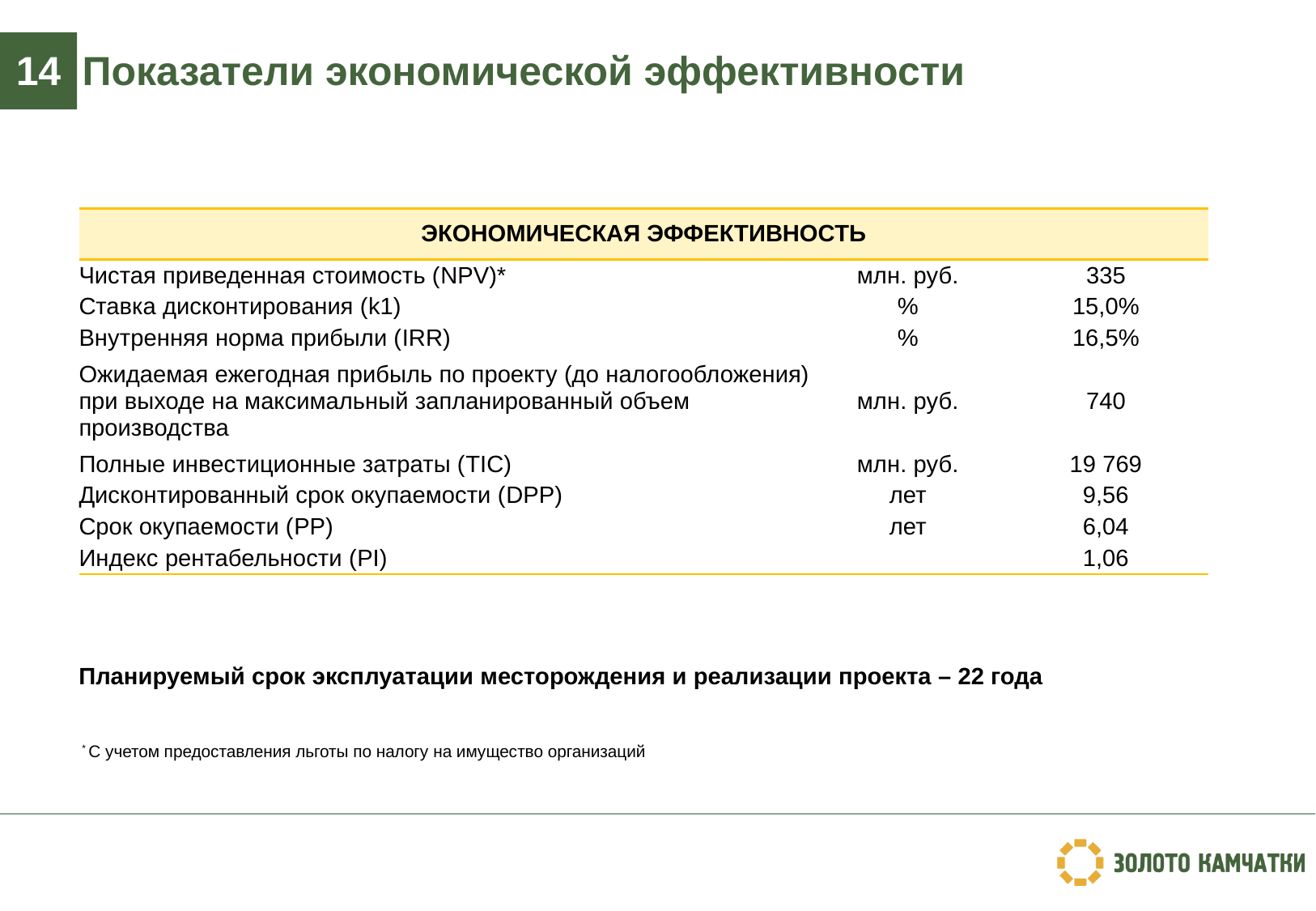

Показатели экономической эффективности
14
| ЭКОНОМИЧЕСКАЯ ЭФФЕКТИВНОСТЬ |  |  |
| --- | --- | --- |
| Чистая приведенная стоимость (NPV)\* | млн. руб. | 335 |
| Ставка дисконтирования (k1) | % | 15,0% |
| Внутренняя норма прибыли (IRR) | % | 16,5% |
| Ожидаемая ежегодная прибыль по проекту (до налогообложения) при выходе на максимальный запланированный объем производства | млн. руб. | 740 |
| Полные инвестиционные затраты (TIC) | млн. руб. | 19 769 |
| Дисконтированный срок окупаемости (DPP) | лет | 9,56 |
| Срок окупаемости (PP) | лет | 6,04 |
| Индекс рентабельности (PI) |  | 1,06 |
Планируемый срок эксплуатации месторождения и реализации проекта – 22 года
* С учетом предоставления льготы по налогу на имущество организаций